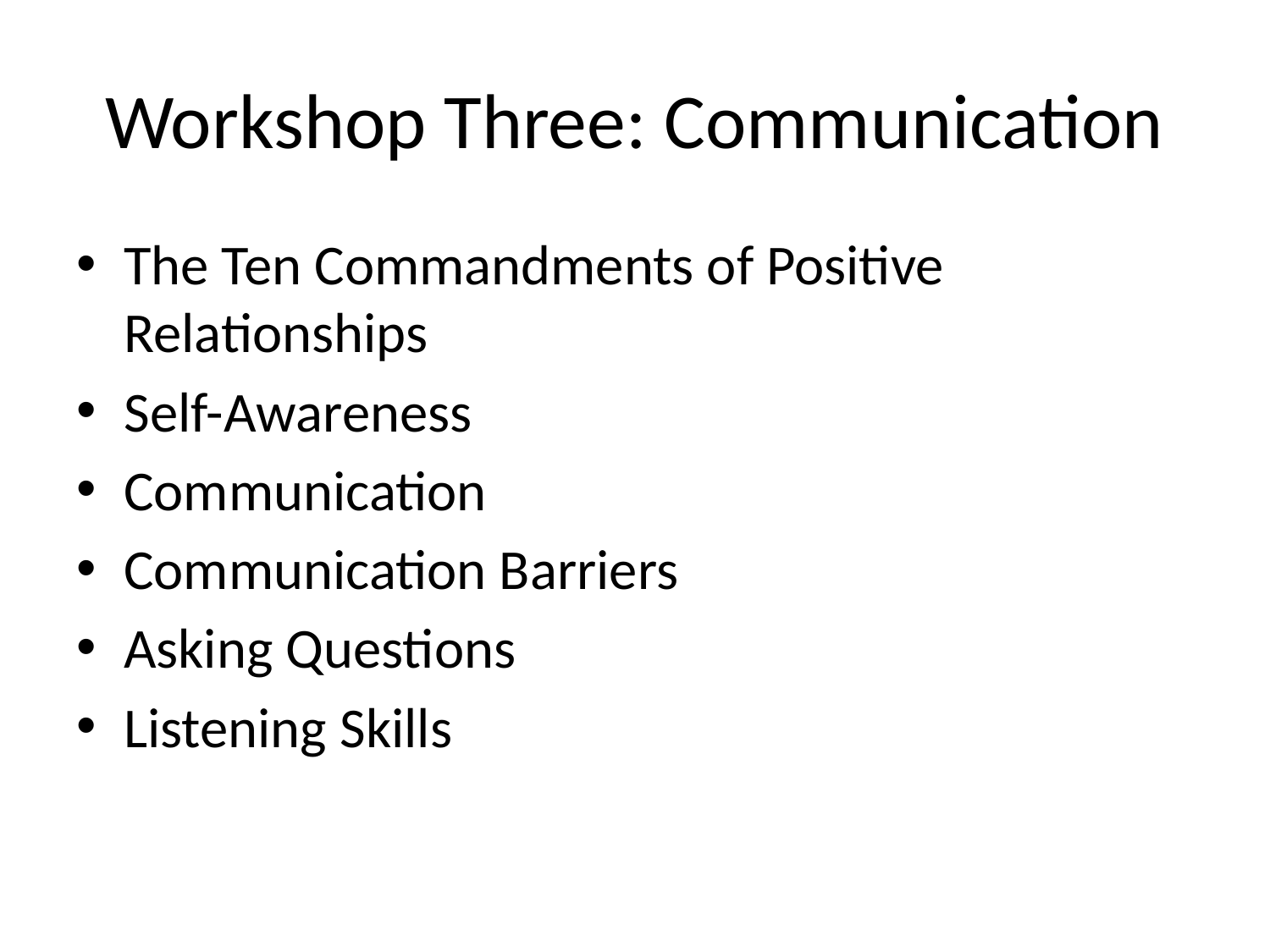

# Workshop Three: Communication
The Ten Commandments of Positive Relationships
Self-Awareness
Communication
Communication Barriers
Asking Questions
Listening Skills